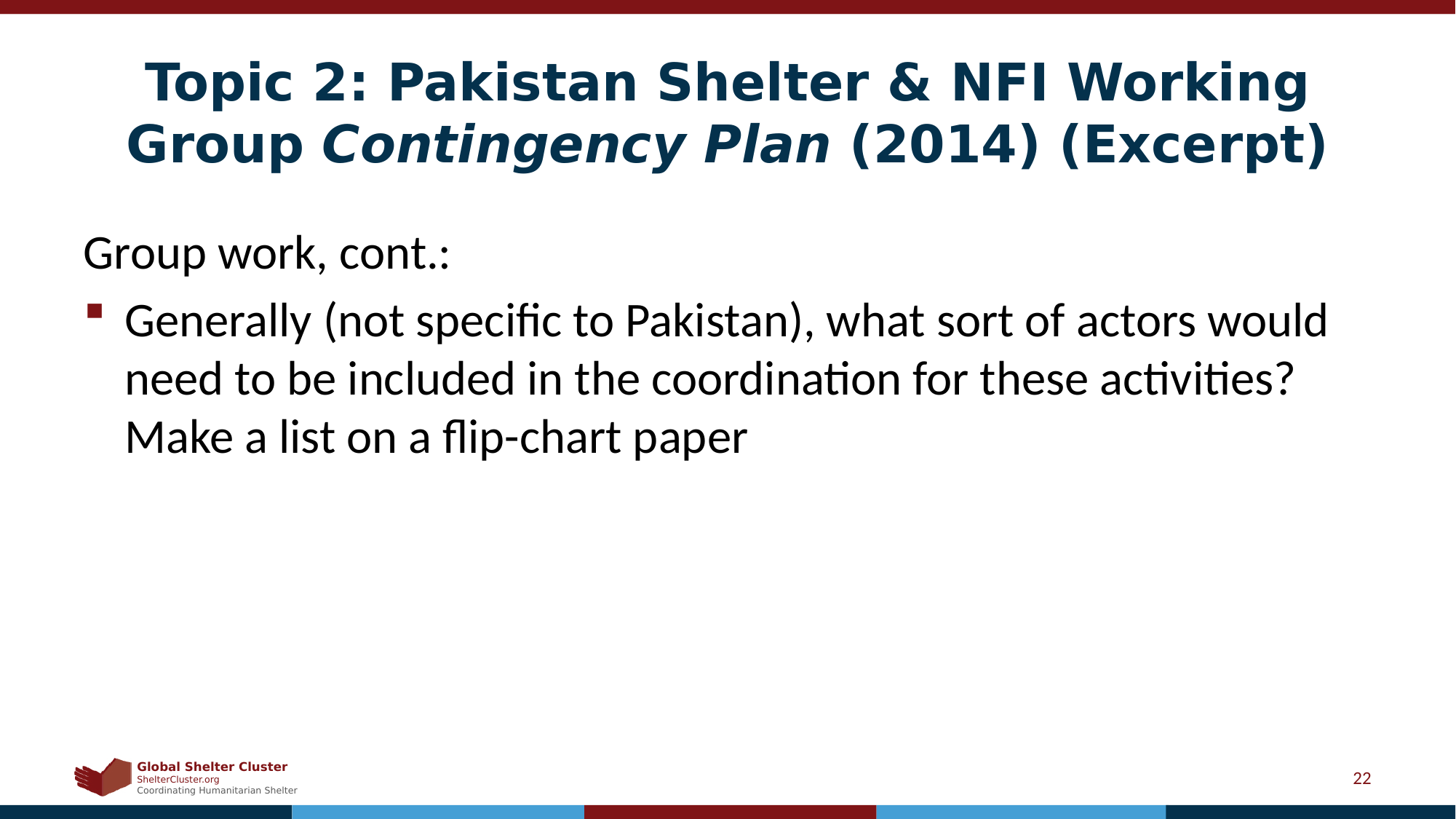

# Topic 2: Pakistan Shelter & NFI Working Group Contingency Plan (2014) (Excerpt)
Group work, cont.:
Generally (not specific to Pakistan), what sort of actors would need to be included in the coordination for these activities? Make a list on a flip-chart paper

22